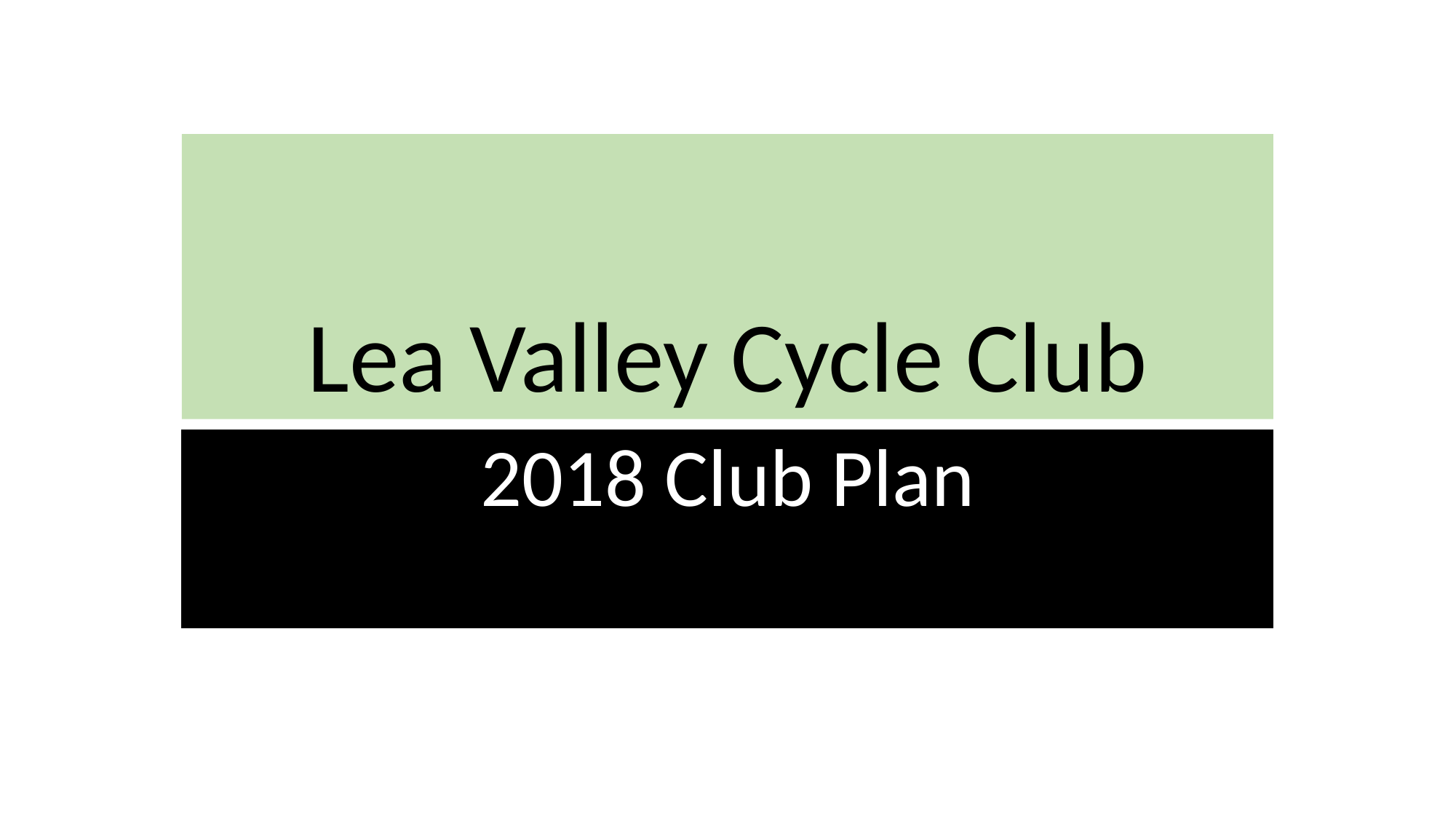

# Lea Valley Cycle Club
2018 Club Plan